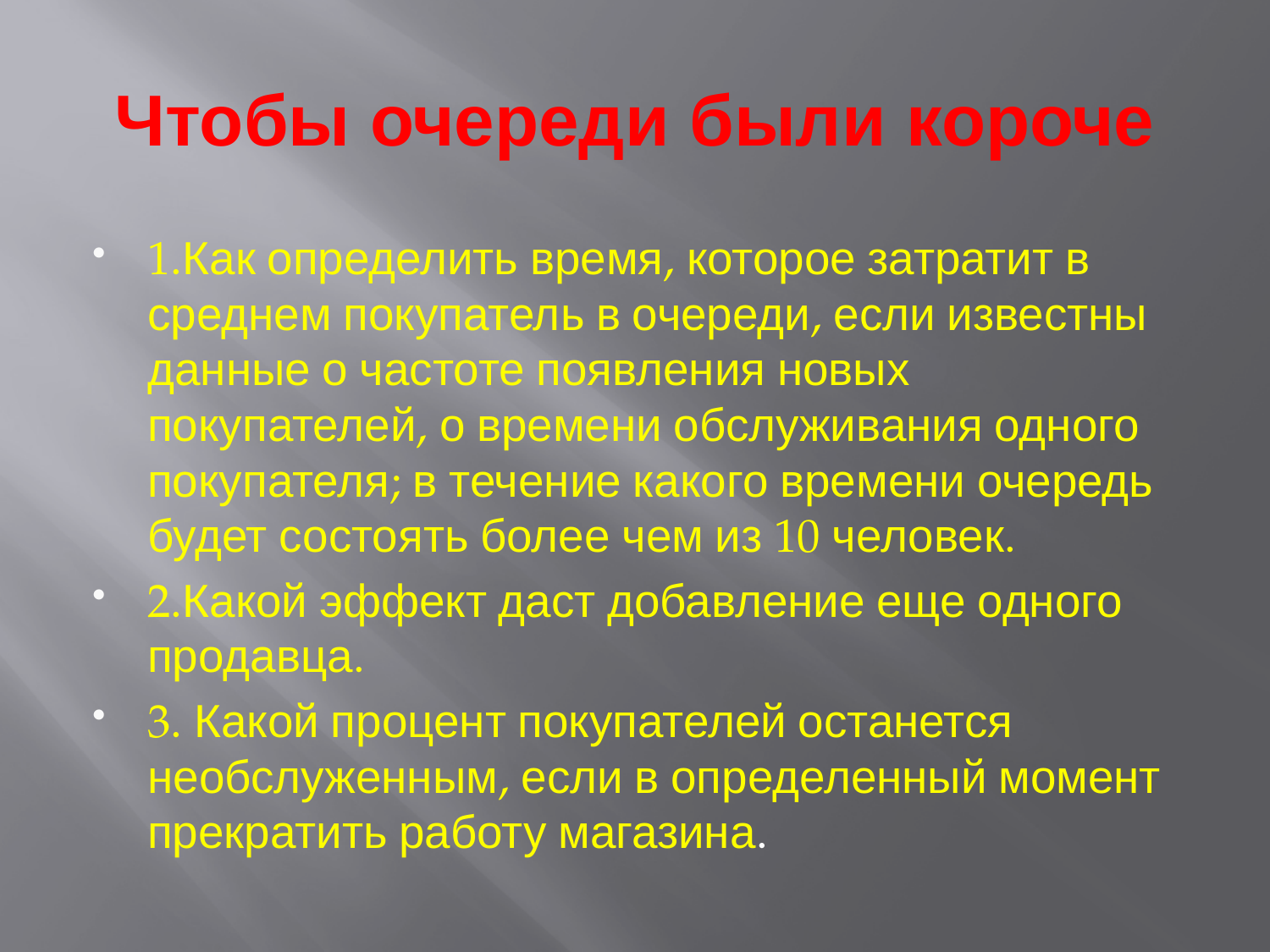

# Чтобы очереди были короче
1.Как определить время, которое затратит в среднем покупатель в очереди, если известны данные о частоте появления новых покупателей, о времени обслуживания одного покупателя; в течение какого времени очередь будет состоять более чем из 10 человек.
2.Какой эффект даст добавление еще одного продавца.
3. Какой процент покупателей останется необслуженным, если в определенный момент прекратить работу магазина.